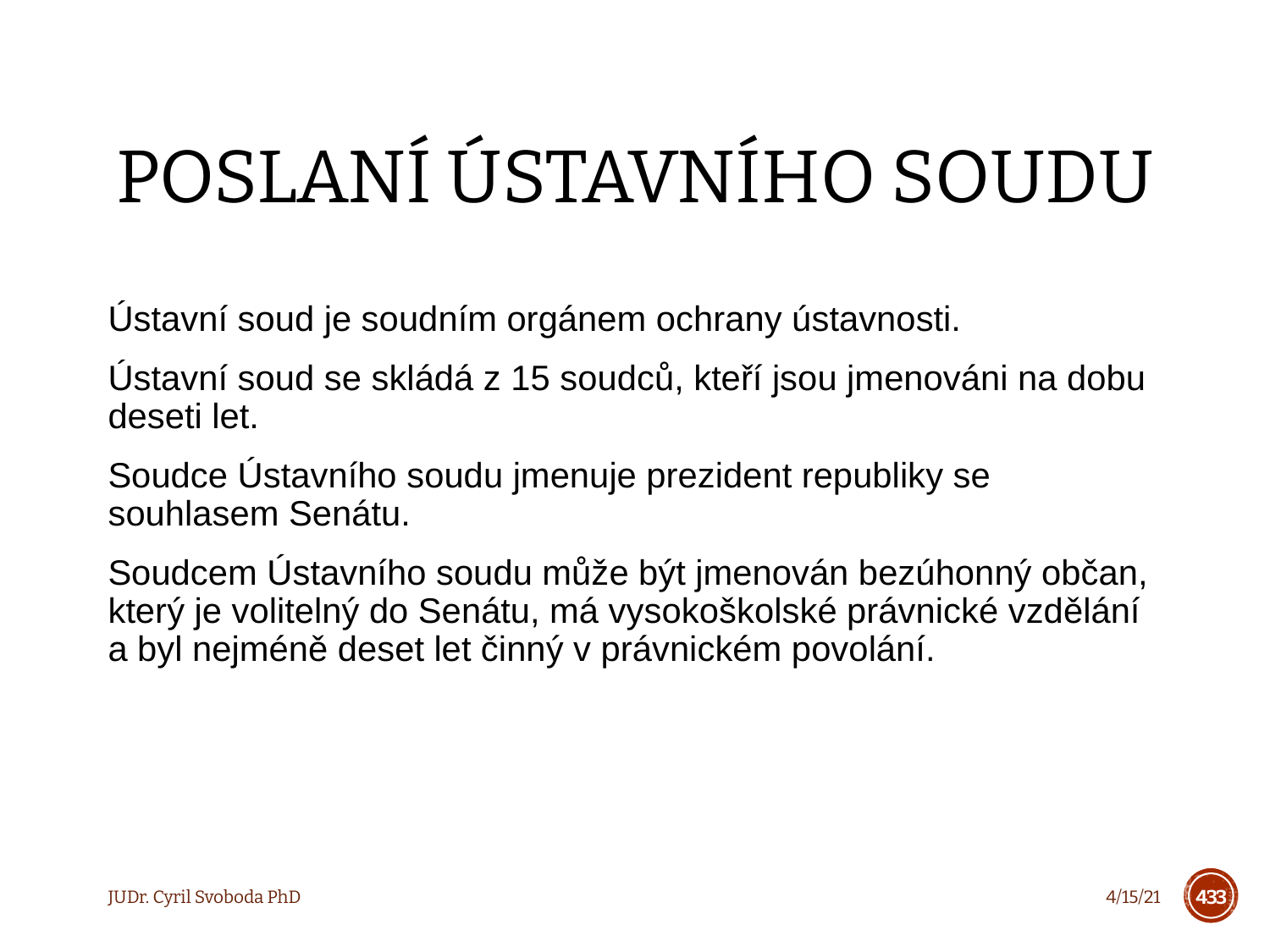

# Poslaní Ústavního soudu
Ústavní soud je soudním orgánem ochrany ústavnosti.
Ústavní soud se skládá z 15 soudců, kteří jsou jmenováni na dobu deseti let.
Soudce Ústavního soudu jmenuje prezident republiky se souhlasem Senátu.
Soudcem Ústavního soudu může být jmenován bezúhonný občan, který je volitelný do Senátu, má vysokoškolské právnické vzdělání a byl nejméně deset let činný v právnickém povolání.
JUDr. Cyril Svoboda PhD
4/15/21
433